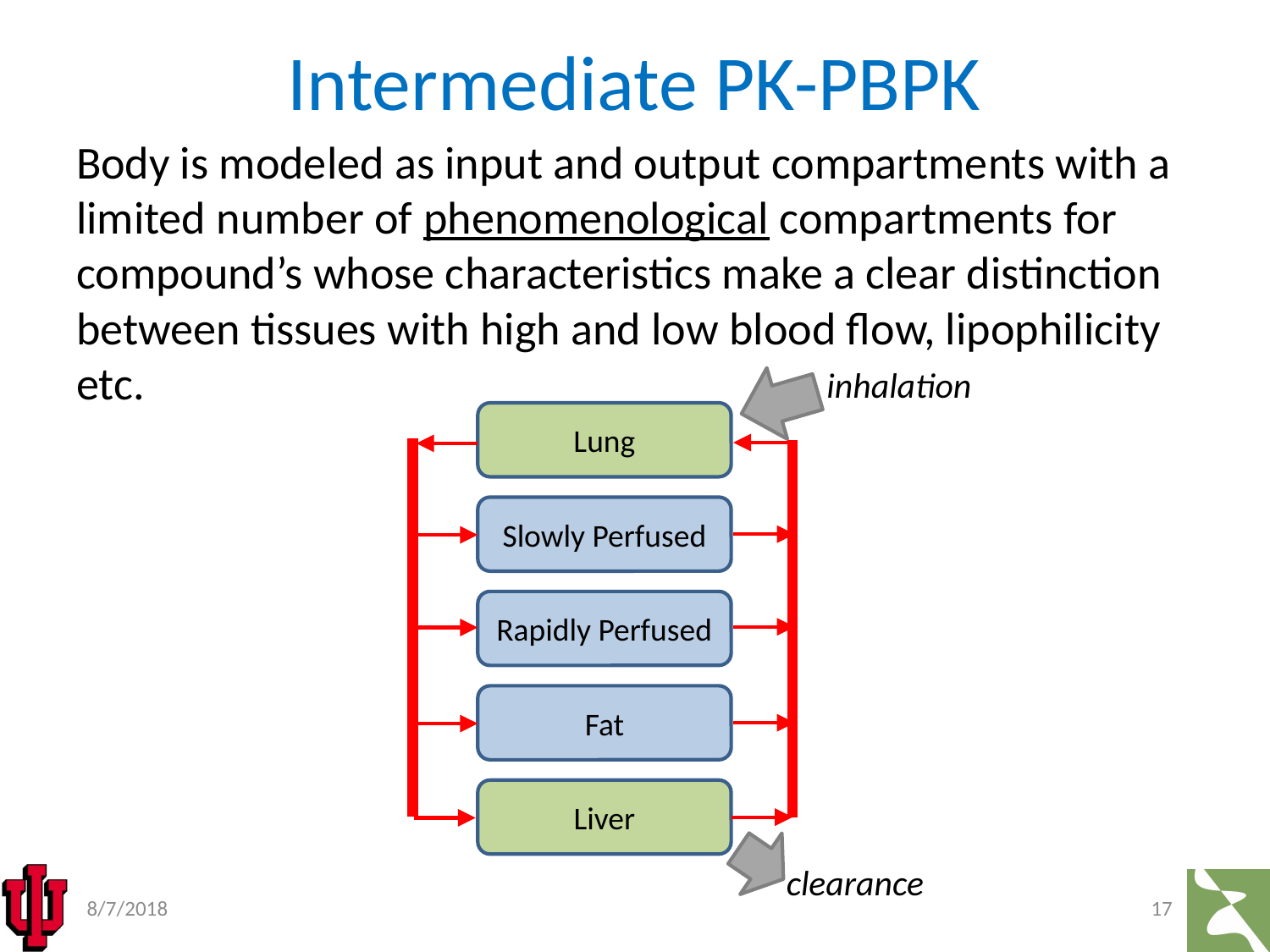

# Intermediate PK-PBPK
Body is modeled as input and output compartments with a limited number of phenomenological compartments for compound’s whose characteristics make a clear distinction between tissues with high and low blood flow, lipophilicity etc.
inhalation

Lung
Slowly Perfused
Rapidly Perfused
Fat
Liver

clearance
8/7/2018
17